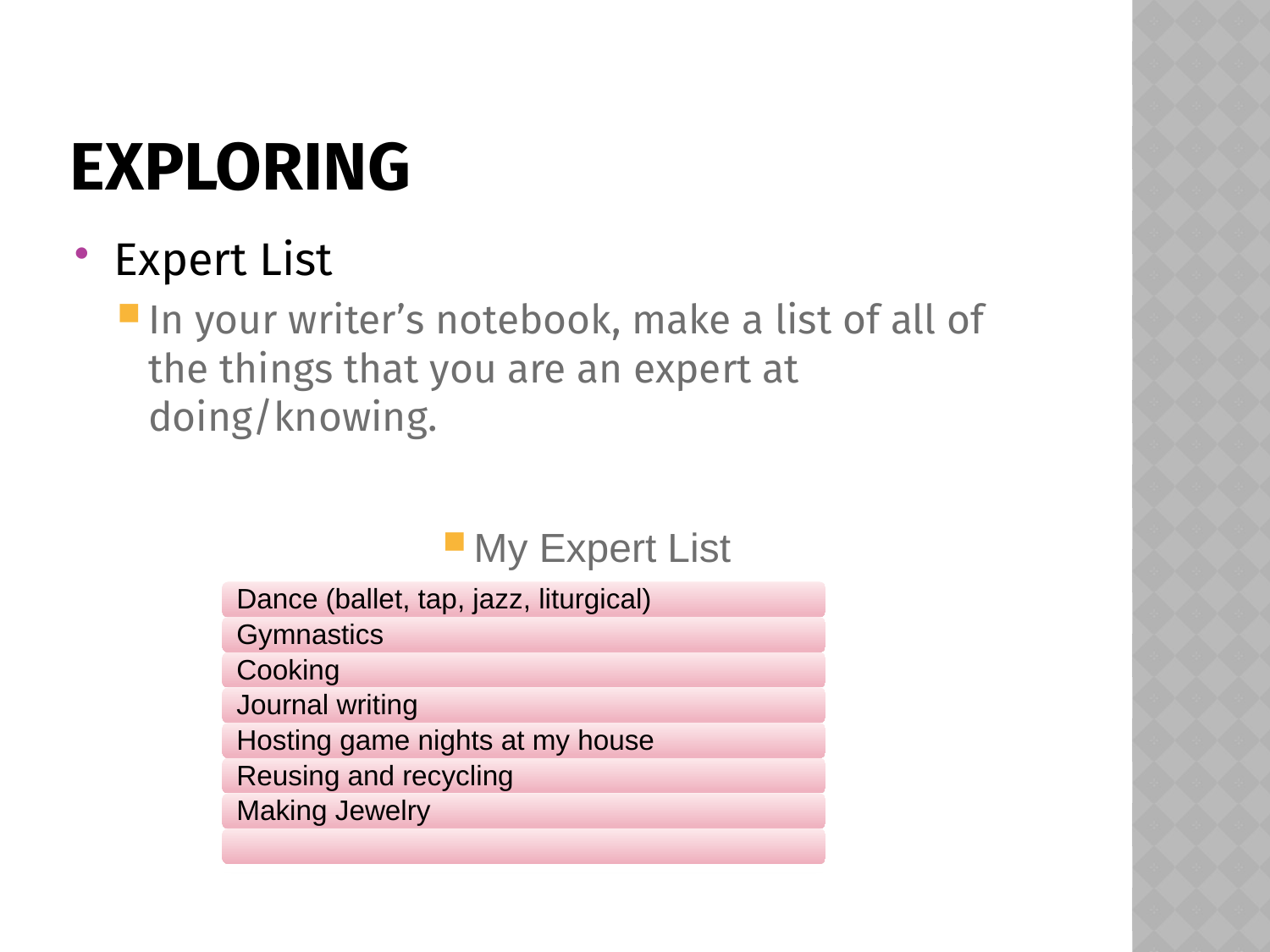

# exploring
Expert List
In your writer’s notebook, make a list of all of the things that you are an expert at doing/knowing.

My Expert List

Dance (ballet, tap, jazz, liturgical)
Gymnastics
Cooking
Journal writing
Hosting game nights at my house
Reusing and recycling
Making Jewelry